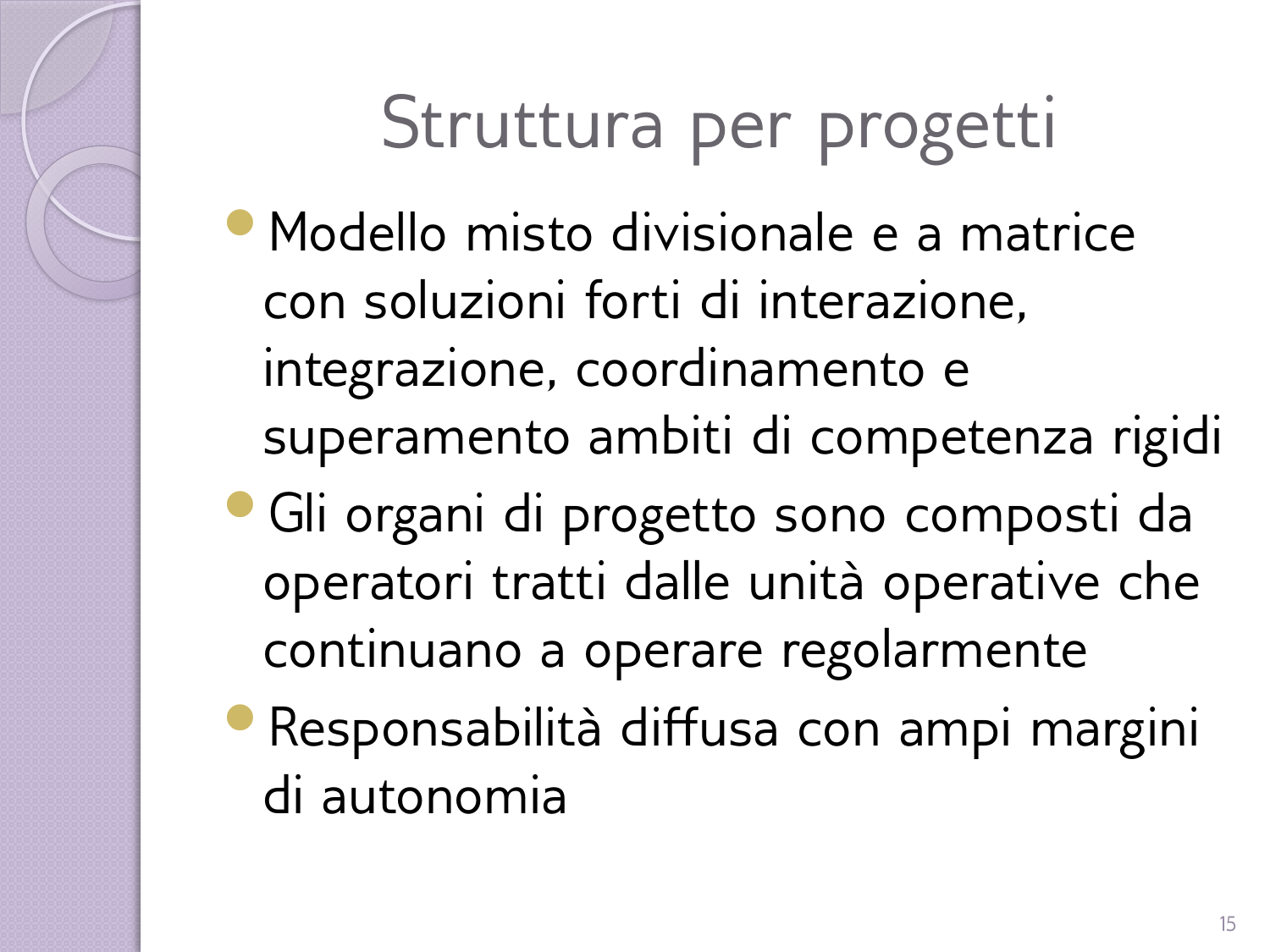

# Struttura per progetti
Modello misto divisionale e a matrice con soluzioni forti di interazione, integrazione, coordinamento e superamento ambiti di competenza rigidi
Gli organi di progetto sono composti da operatori tratti dalle unità operative che continuano a operare regolarmente
Responsabilità diffusa con ampi margini di autonomia

15